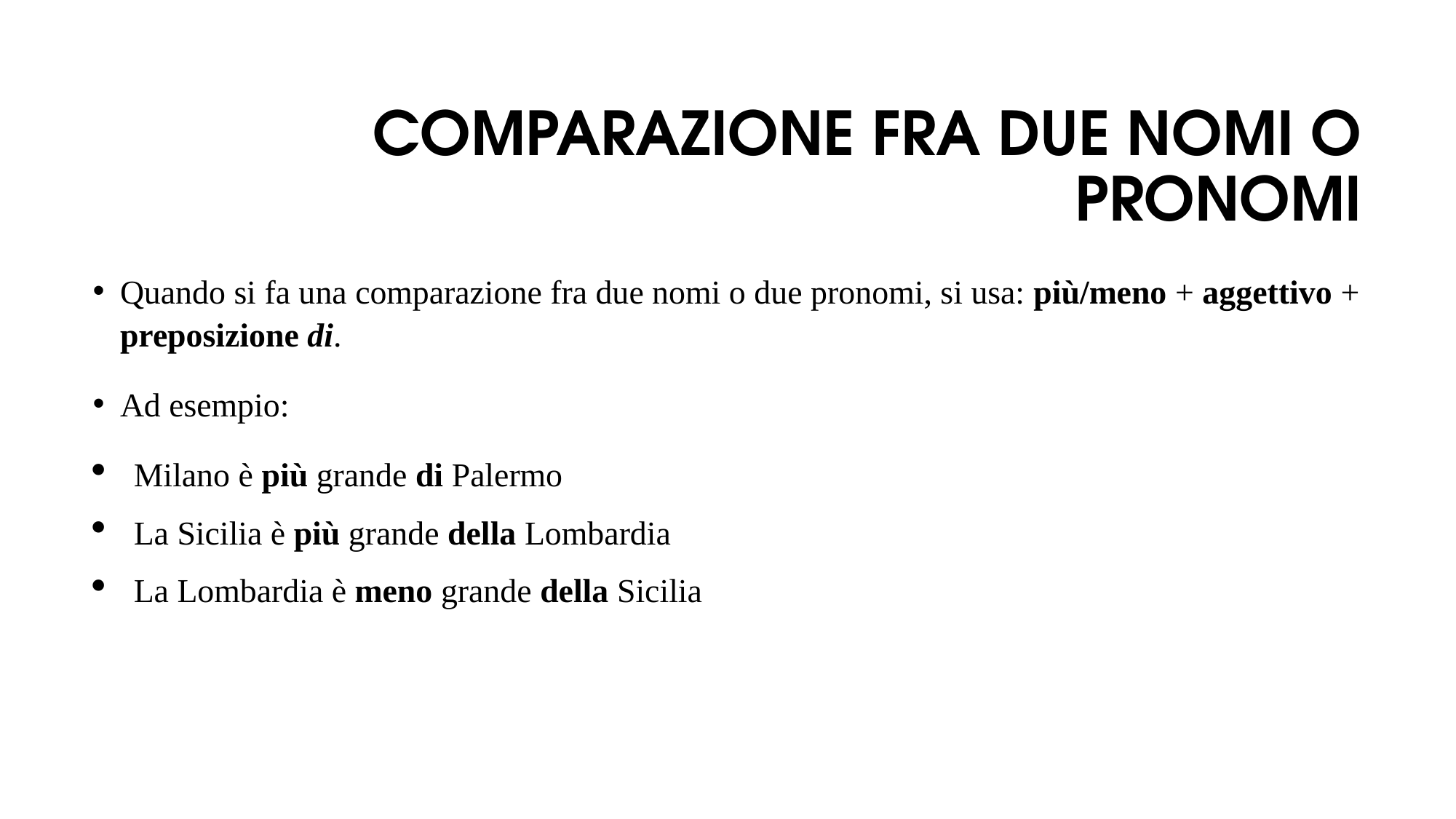

# Comparazione fra due nomi o pronomi
Quando si fa una comparazione fra due nomi o due pronomi, si usa: più/meno + aggettivo + preposizione di.
Ad esempio:
Milano è più grande di Palermo
La Sicilia è più grande della Lombardia
La Lombardia è meno grande della Sicilia